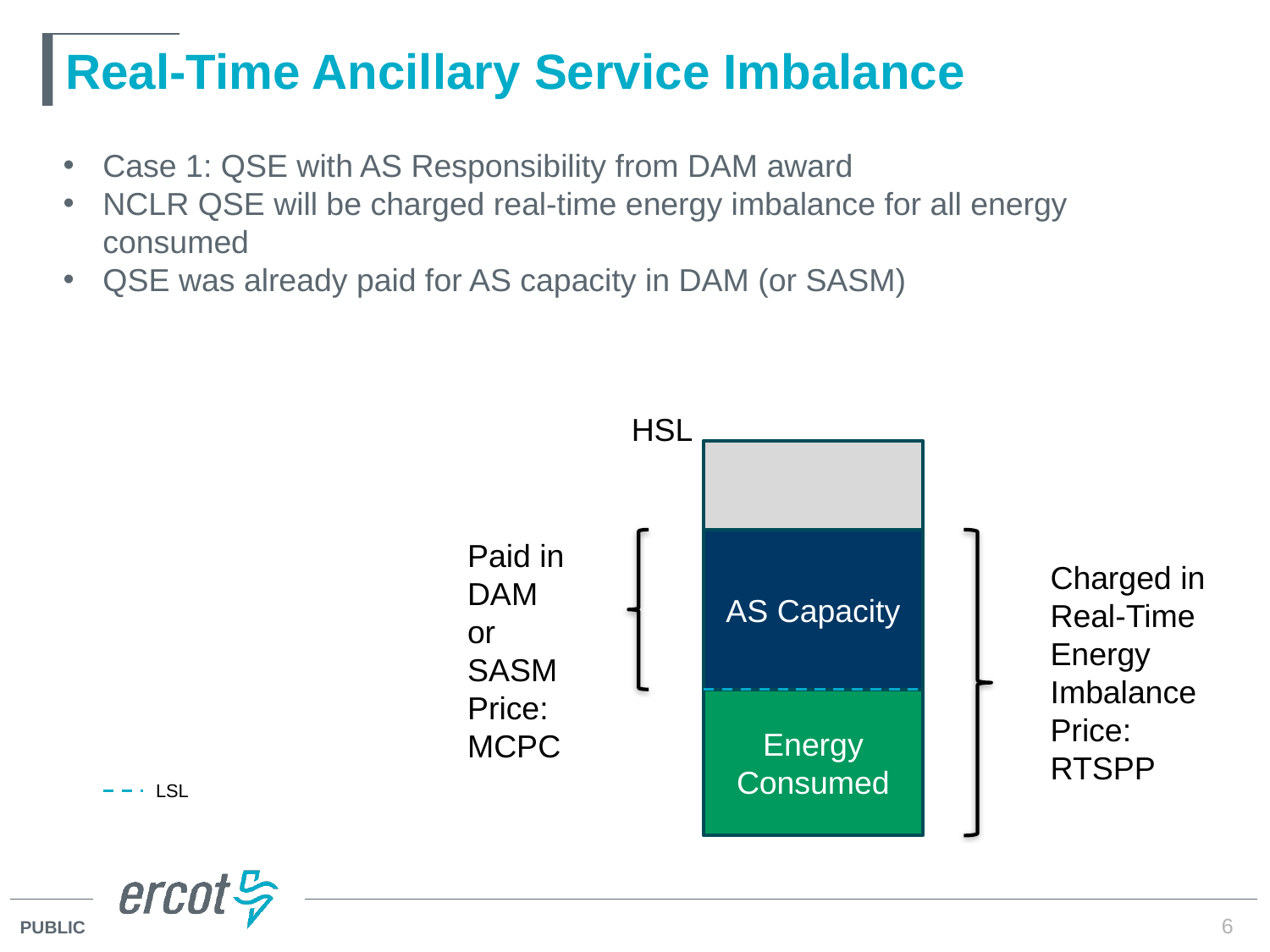

# Real-Time Ancillary Service Imbalance
Case 1: QSE with AS Responsibility from DAM award
NCLR QSE will be charged real-time energy imbalance for all energy consumed
QSE was already paid for AS capacity in DAM (or SASM)

HSL

Paid in DAM or SASM
Price: MCPC

AS Capacity

Charged in Real-Time Energy Imbalance
Price: RTSPP
Energy Consumed
LSL
6